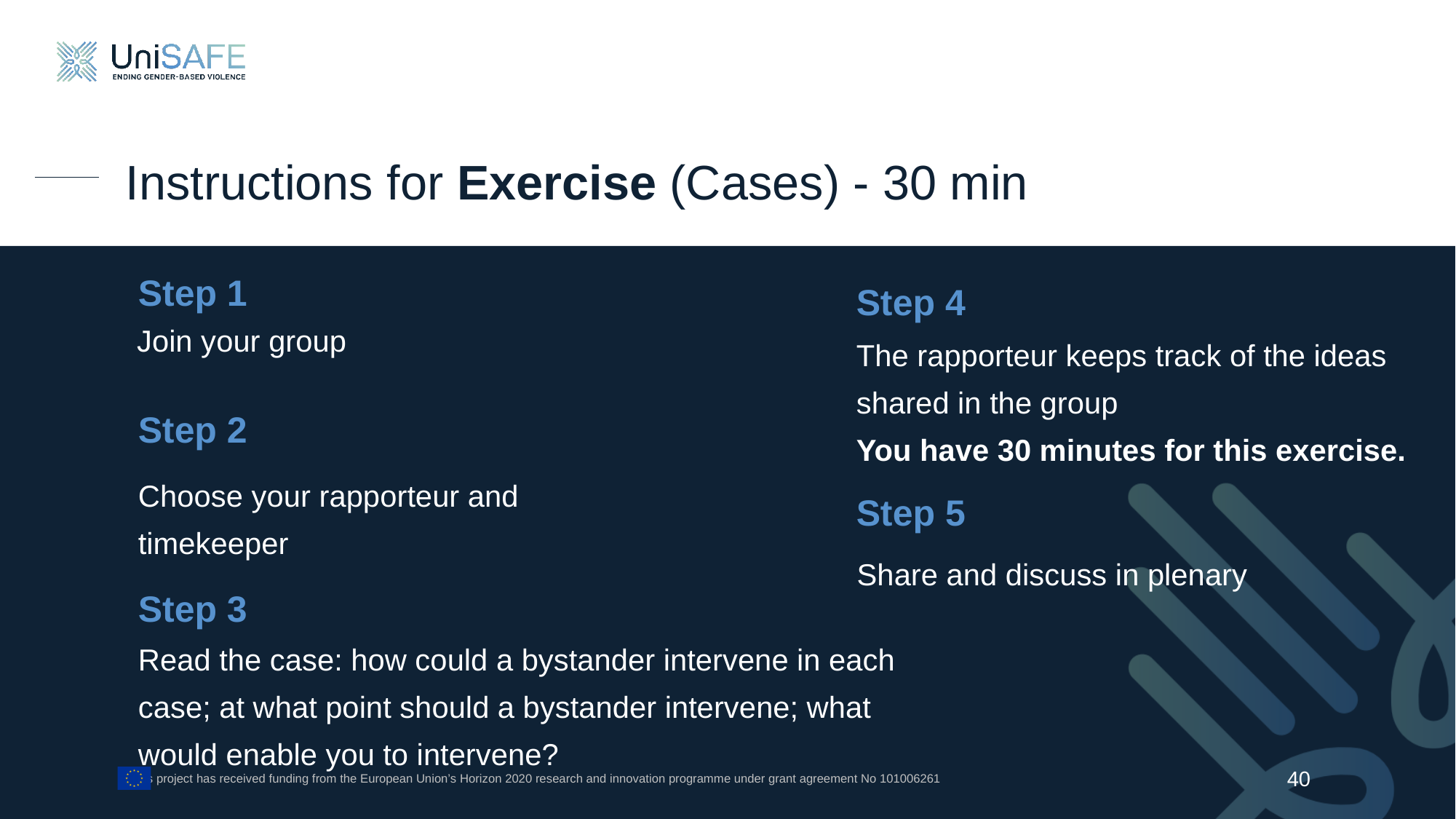

# Instructions for Exercise (Cases) - 30 min
Step 1
Step 4
Join your group
The rapporteur keeps track of the ideas shared in the group
You have 30 minutes for this exercise.
Step 2
Choose your rapporteur and timekeeper
Step 5
Share and discuss in plenary
Step 3
Read the case: how could a bystander intervene in each case; at what point should a bystander intervene; what would enable you to intervene?